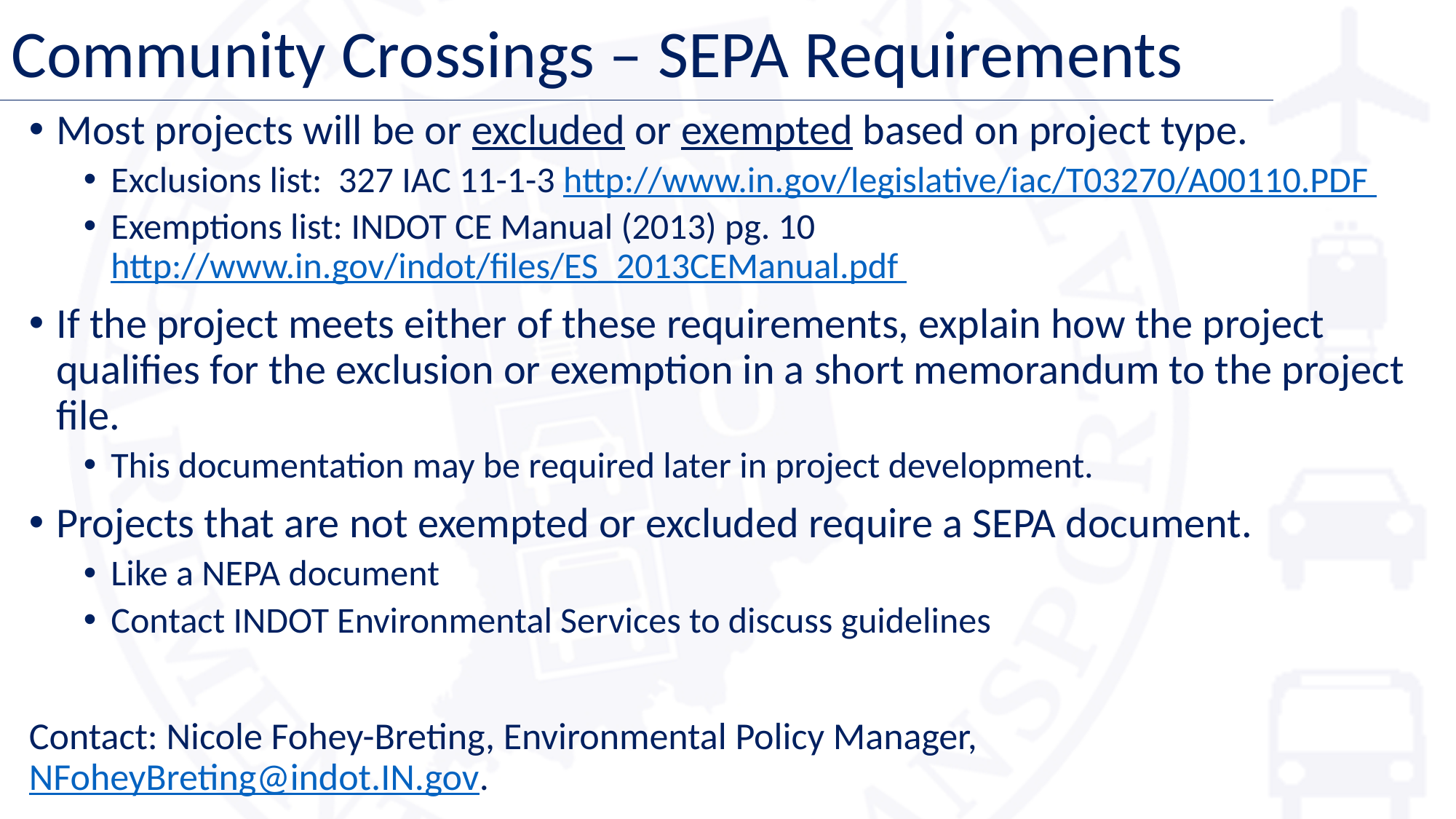

Community Crossings – SEPA Requirements
Most projects will be or excluded or exempted based on project type.
Exclusions list:  327 IAC 11-1-3 http://www.in.gov/legislative/iac/T03270/A00110.PDF
Exemptions list: INDOT CE Manual (2013) pg. 10 http://www.in.gov/indot/files/ES_2013CEManual.pdf
If the project meets either of these requirements, explain how the project qualifies for the exclusion or exemption in a short memorandum to the project file.
This documentation may be required later in project development.
Projects that are not exempted or excluded require a SEPA document.
Like a NEPA document
Contact INDOT Environmental Services to discuss guidelines

Contact: Nicole Fohey-Breting, Environmental Policy Manager, NFoheyBreting@indot.IN.gov.